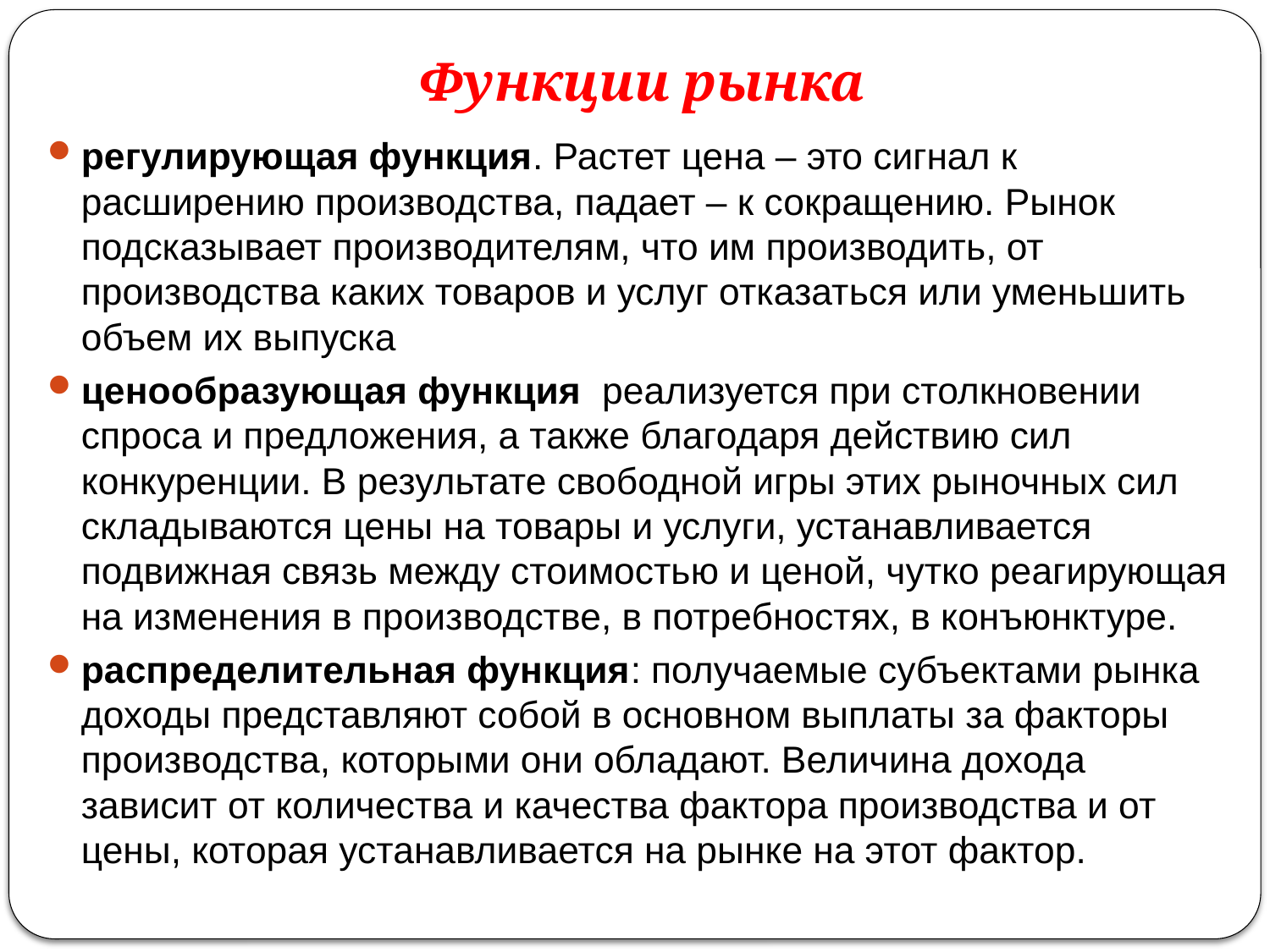

# Функции рынка
регулирующая функция. Растет цена – это сигнал к расширению производства, падает – к сокращению. Рынок подсказывает производителям, что им производить, от производства каких товаров и услуг отказаться или уменьшить объем их выпуска
ценообразующая функция  реализуется при столкновении спроса и предложения, а также благодаря действию сил конкуренции. В результате свободной игры этих рыночных сил складываются цены на товары и услуги, устанавливается подвижная связь между стоимостью и ценой, чутко реагирующая на изменения в производстве, в потребностях, в конъюнктуре.
распределительная функция: получаемые субъектами рынка доходы представляют собой в основном выплаты за факторы производства, которыми они обладают. Величина дохода зависит от количества и качества фактора производства и от цены, которая устанавливается на рынке на этот фактор.